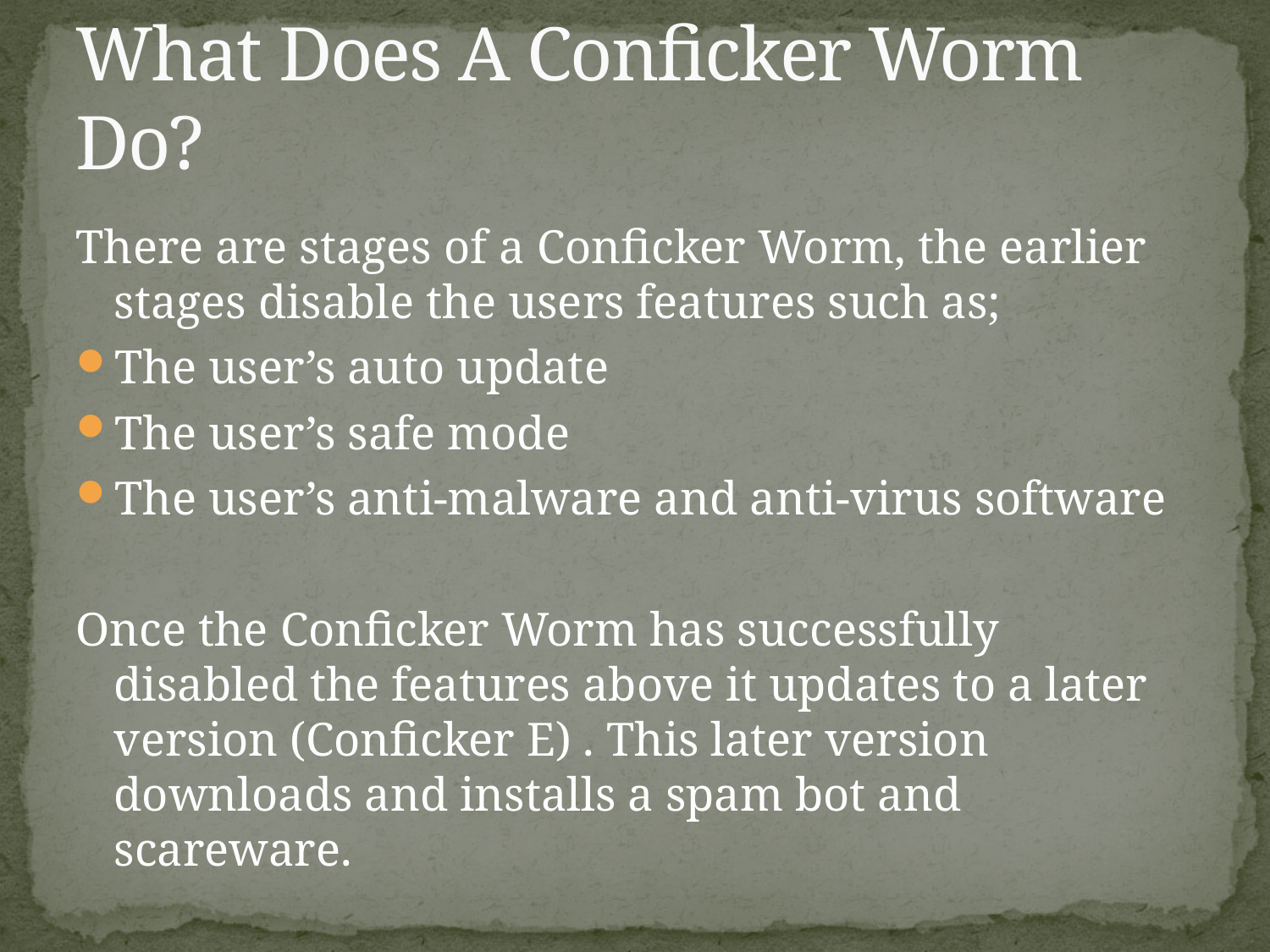

# What Does A Conficker Worm Do?
There are stages of a Conficker Worm, the earlier stages disable the users features such as;
The user’s auto update
The user’s safe mode
The user’s anti-malware and anti-virus software

Once the Conficker Worm has successfully disabled the features above it updates to a later version (Conficker E) . This later version downloads and installs a spam bot and scareware.